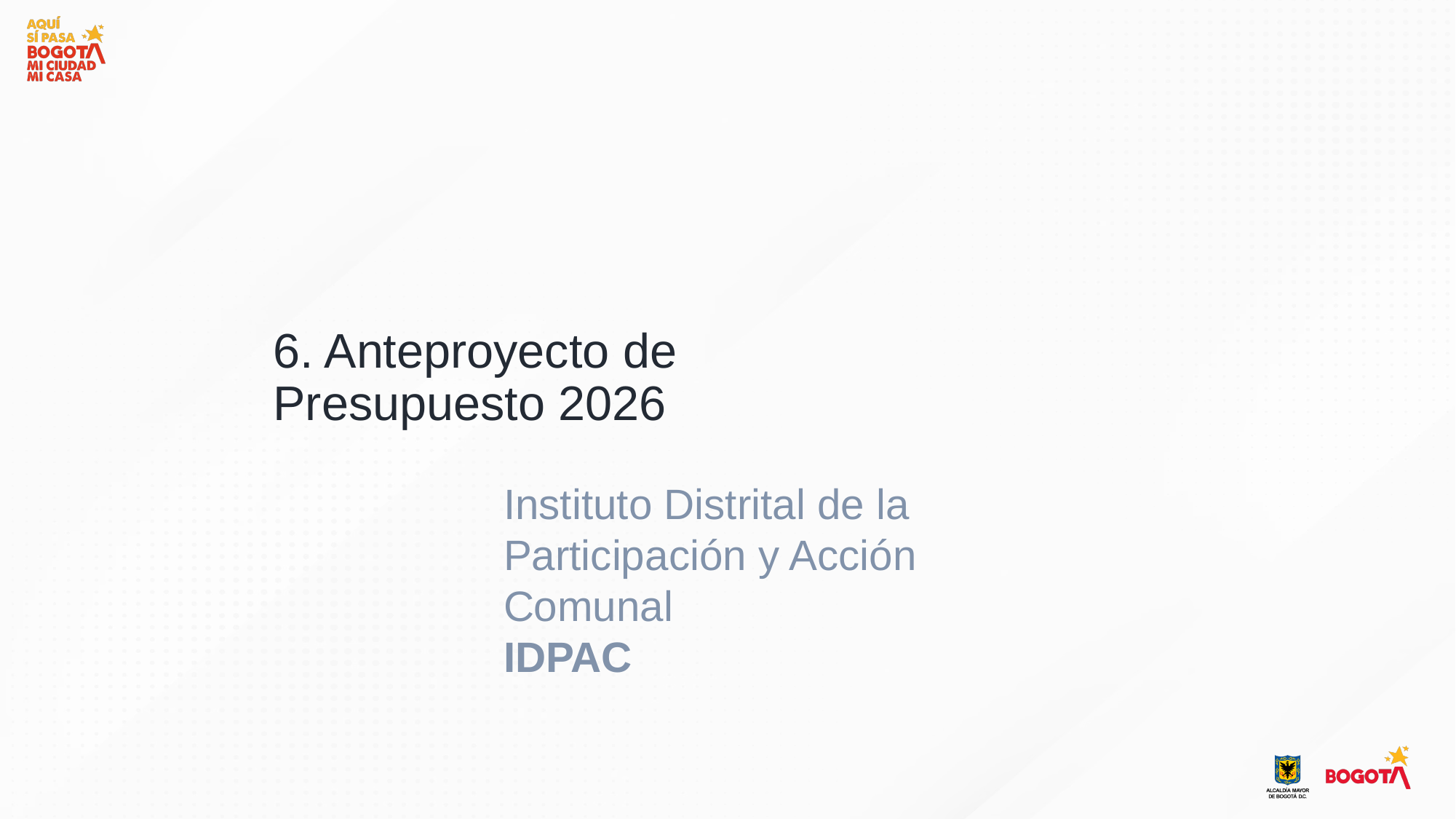

# 6. Anteproyecto de Presupuesto 2026
Instituto Distrital de la Participación y Acción Comunal
IDPAC